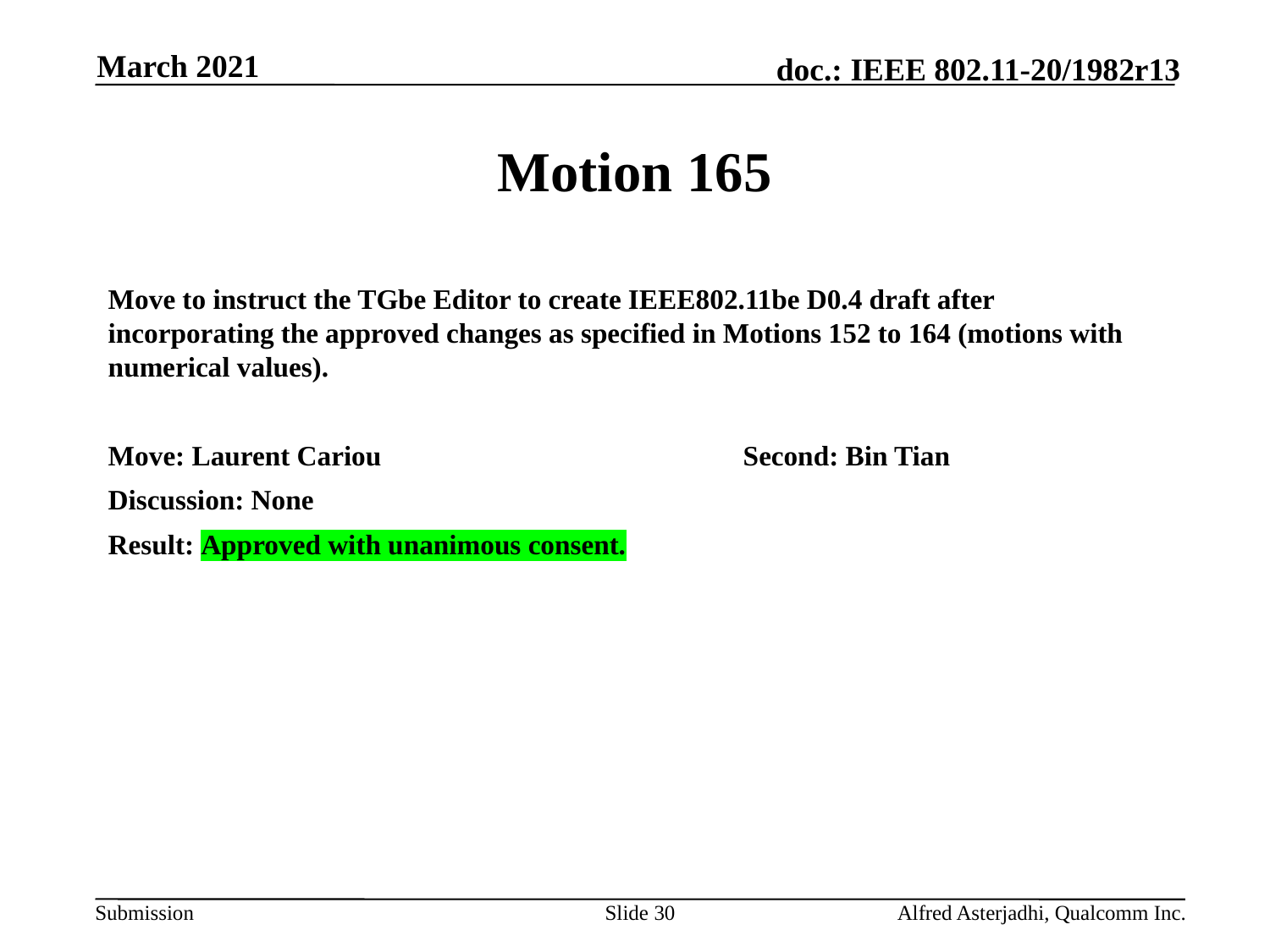

March 2021
# Motion 165
Move to instruct the TGbe Editor to create IEEE802.11be D0.4 draft after incorporating the approved changes as specified in Motions 152 to 164 (motions with numerical values).

Move: Laurent Cariou			Second: Bin Tian
Discussion: None
Result: Approved with unanimous consent.

Slide 30
Alfred Asterjadhi, Qualcomm Inc.